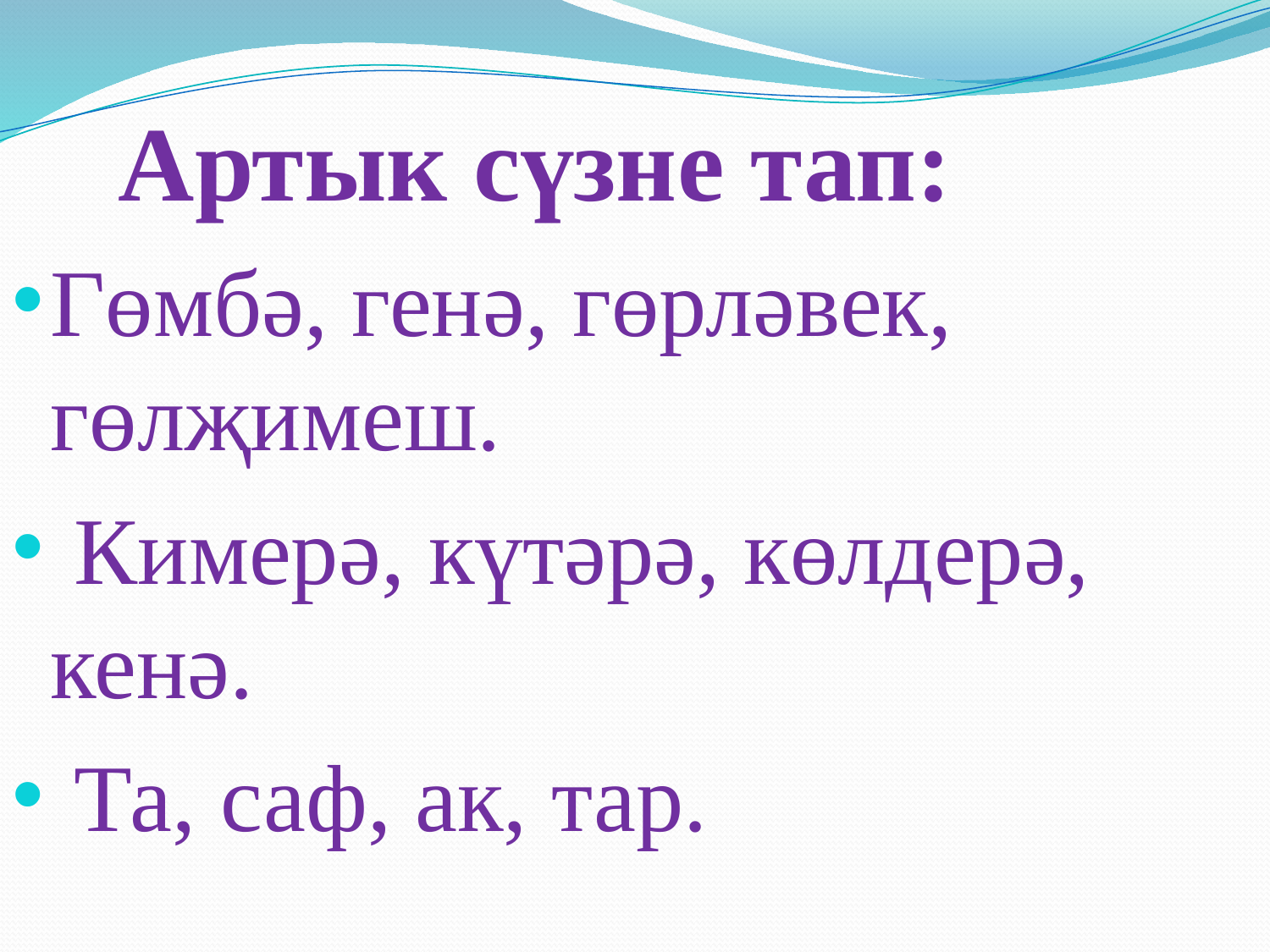

Артык сүзне тап:
Гөмбә, генә, гөрләвек, гөлҗимеш.
 Кимерә, күтәрә, көлдерә, кенә.
 Та, саф, ак, тар.